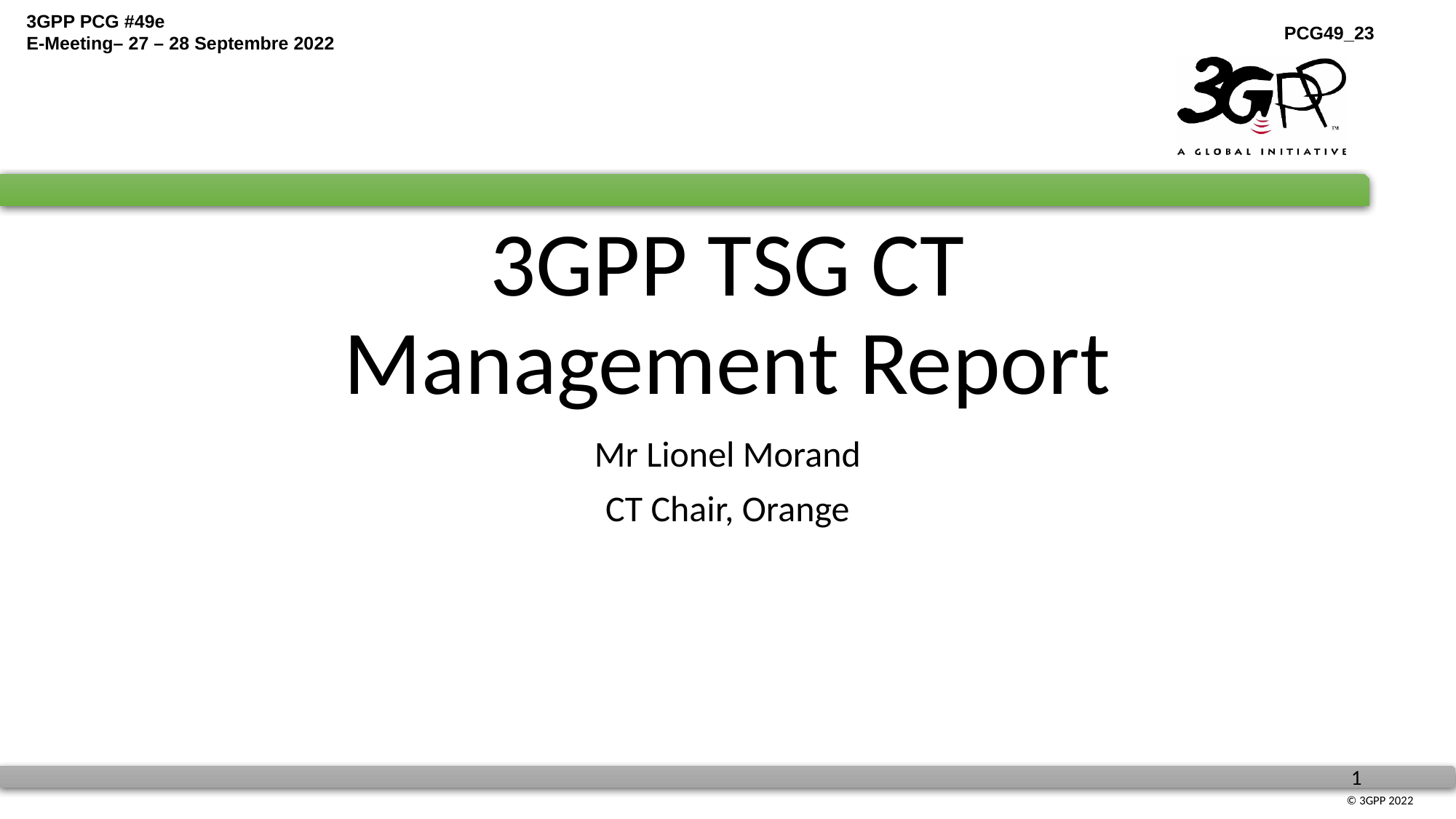

# 3GPP TSG CT Management Report
Mr Lionel Morand
CT Chair, Orange